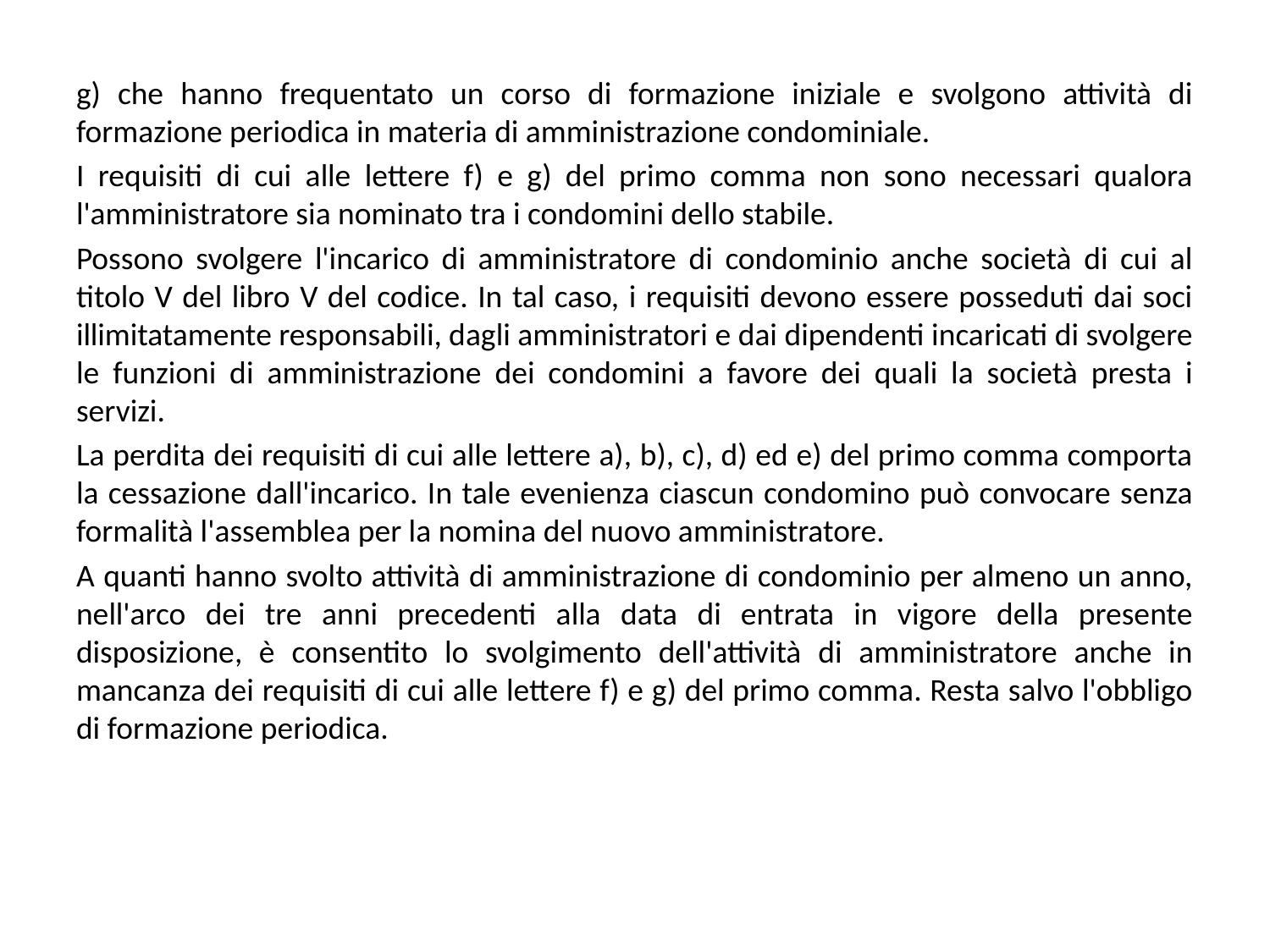

g) che hanno frequentato un corso di formazione iniziale e svolgono attività di formazione periodica in materia di amministrazione condominiale.
I requisiti di cui alle lettere f) e g) del primo comma non sono necessari qualora l'amministratore sia nominato tra i condomini dello stabile.
Possono svolgere l'incarico di amministratore di condominio anche società di cui al titolo V del libro V del codice. In tal caso, i requisiti devono essere posseduti dai soci illimitatamente responsabili, dagli amministratori e dai dipendenti incaricati di svolgere le funzioni di amministrazione dei condomini a favore dei quali la società presta i servizi.
La perdita dei requisiti di cui alle lettere a), b), c), d) ed e) del primo comma comporta la cessazione dall'incarico. In tale evenienza ciascun condomino può convocare senza formalità l'assemblea per la nomina del nuovo amministratore.
A quanti hanno svolto attività di amministrazione di condominio per almeno un anno, nell'arco dei tre anni precedenti alla data di entrata in vigore della presente disposizione, è consentito lo svolgimento dell'attività di amministratore anche in mancanza dei requisiti di cui alle lettere f) e g) del primo comma. Resta salvo l'obbligo di formazione periodica.